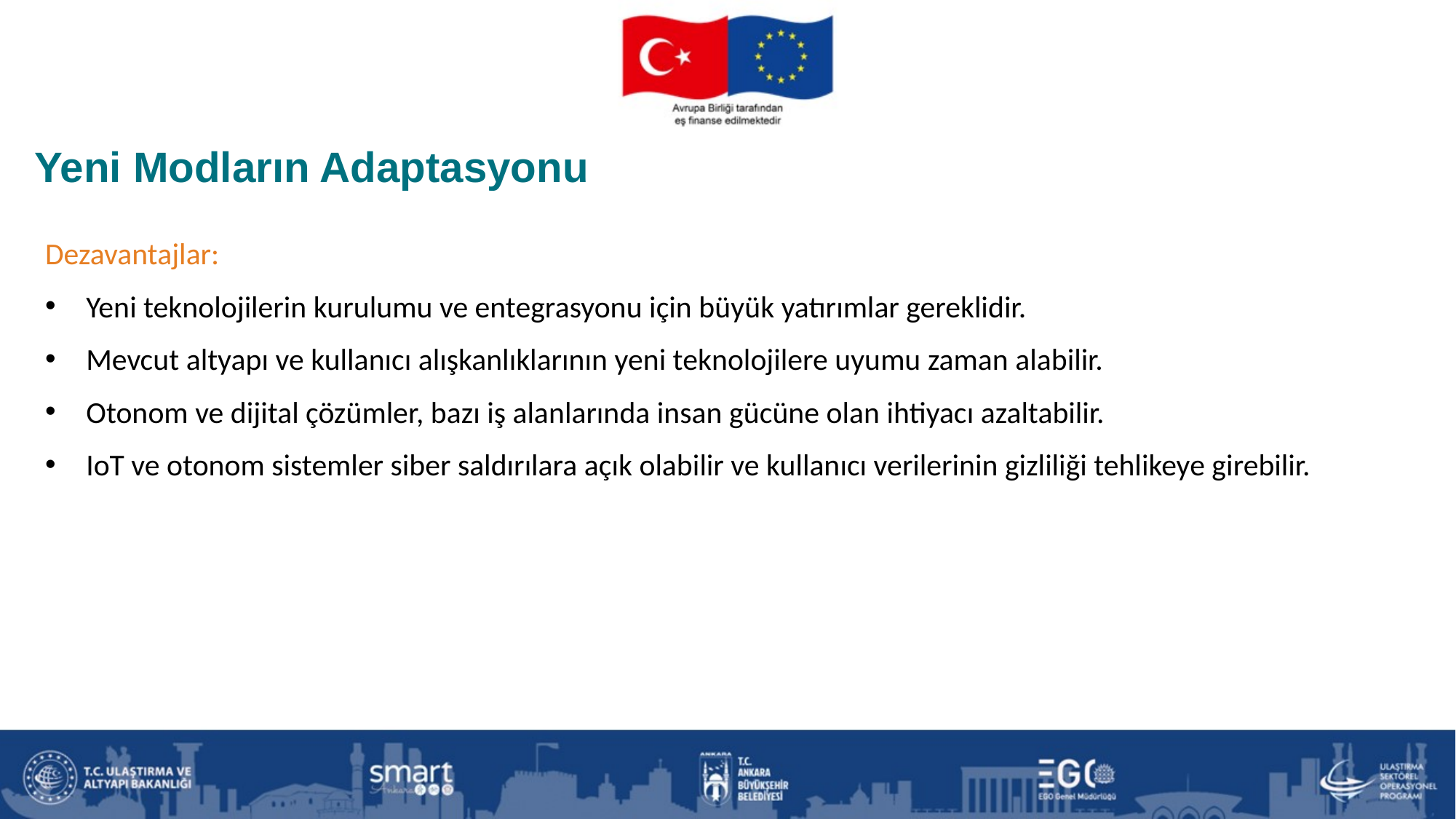

Yeni Modların Adaptasyonu

Dezavantajlar:
Yeni teknolojilerin kurulumu ve entegrasyonu için büyük yatırımlar gereklidir.
Mevcut altyapı ve kullanıcı alışkanlıklarının yeni teknolojilere uyumu zaman alabilir.
Otonom ve dijital çözümler, bazı iş alanlarında insan gücüne olan ihtiyacı azaltabilir.
IoT ve otonom sistemler siber saldırılara açık olabilir ve kullanıcı verilerinin gizliliği tehlikeye girebilir.